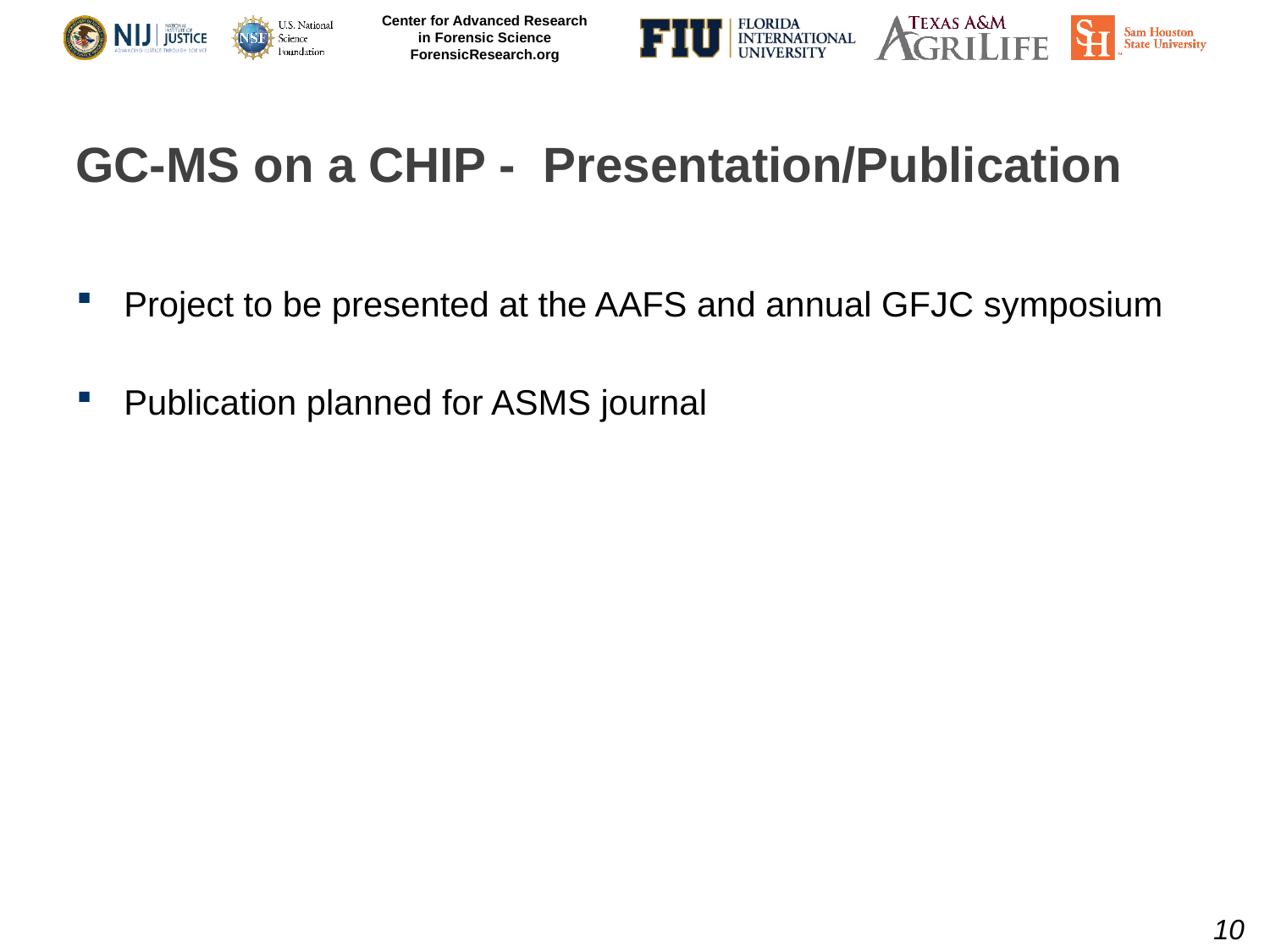

# GC-MS on a CHIP -  Presentation/Publication
Project to be presented at the AAFS and annual GFJC symposium

Publication planned for ASMS journal